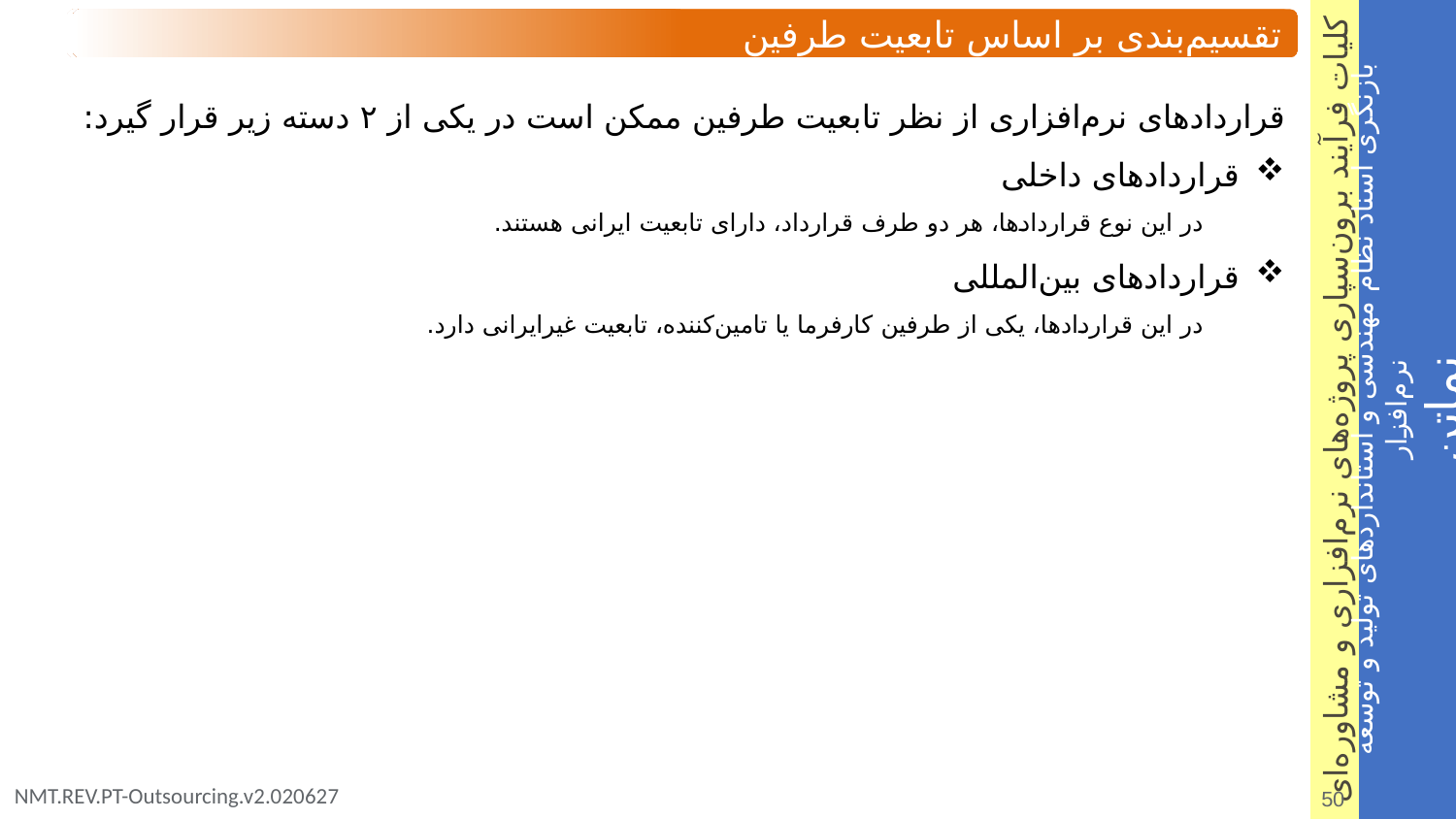

تقسیم‌بندی بر اساس تابعیت طرفین
قراردادهای نرم‌افزاری از نظر تابعیت طرفین ممکن است در یکی از ۲ دسته زیر قرار گیرد:
قراردادهای داخلی
در این نوع قراردادها، هر دو طرف قرارداد، دارای تابعیت ایرانی هستند.
قراردادهای بین‌المللی
در این قراردادها، یکی از طرفین کارفرما یا تامین‌کننده، تابعیت غیرایرانی دارد.
50